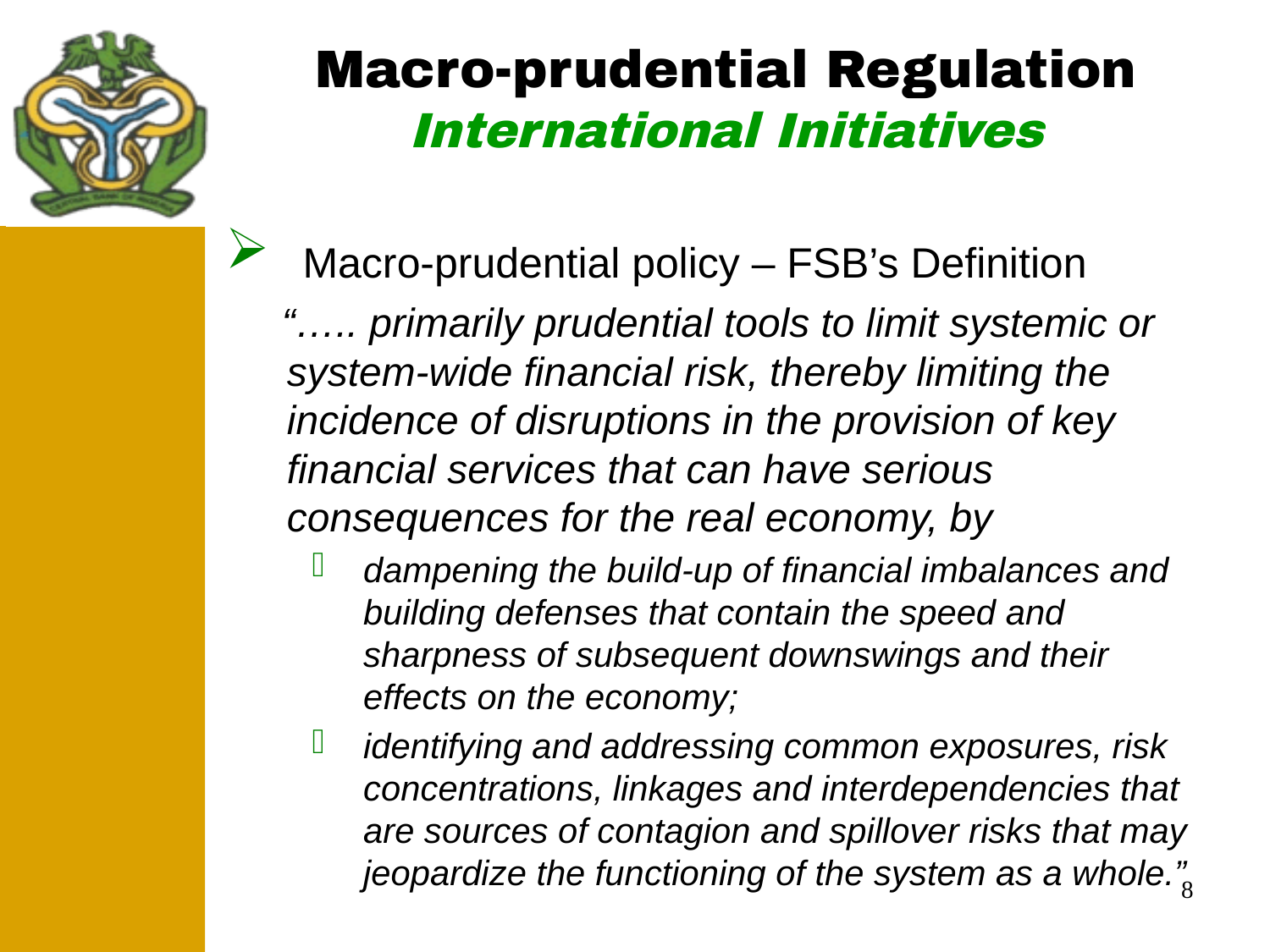

Macro-prudential Regulation
International Initiatives
#
 Macro-prudential policy – FSB’s Definition
     “….. primarily prudential tools to limit systemic or system-wide financial risk, thereby limiting the incidence of disruptions in the provision of key financial services that can have serious consequences for the real economy, by
dampening the build-up of financial imbalances and building defenses that contain the speed and sharpness of subsequent downswings and their effects on the economy;
identifying and addressing common exposures, risk concentrations, linkages and interdependencies that are sources of contagion and spillover risks that may jeopardize the functioning of the system as a whole.”
8